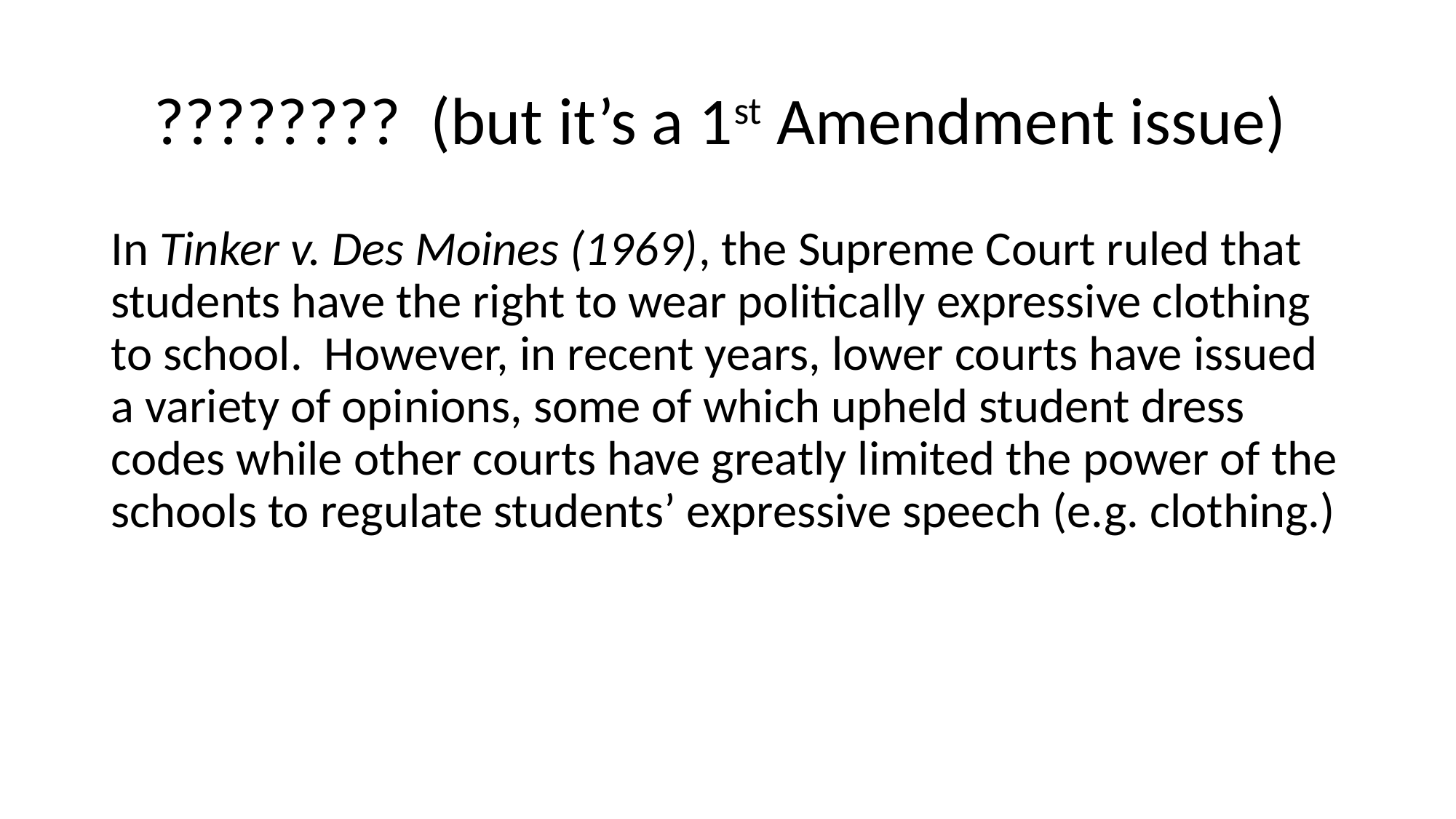

# ????????  (but it’s a 1st Amendment issue)
In Tinker v. Des Moines (1969), the Supreme Court ruled that students have the right to wear politically expressive clothing to school.  However, in recent years, lower courts have issued a variety of opinions, some of which upheld student dress codes while other courts have greatly limited the power of the schools to regulate students’ expressive speech (e.g. clothing.)